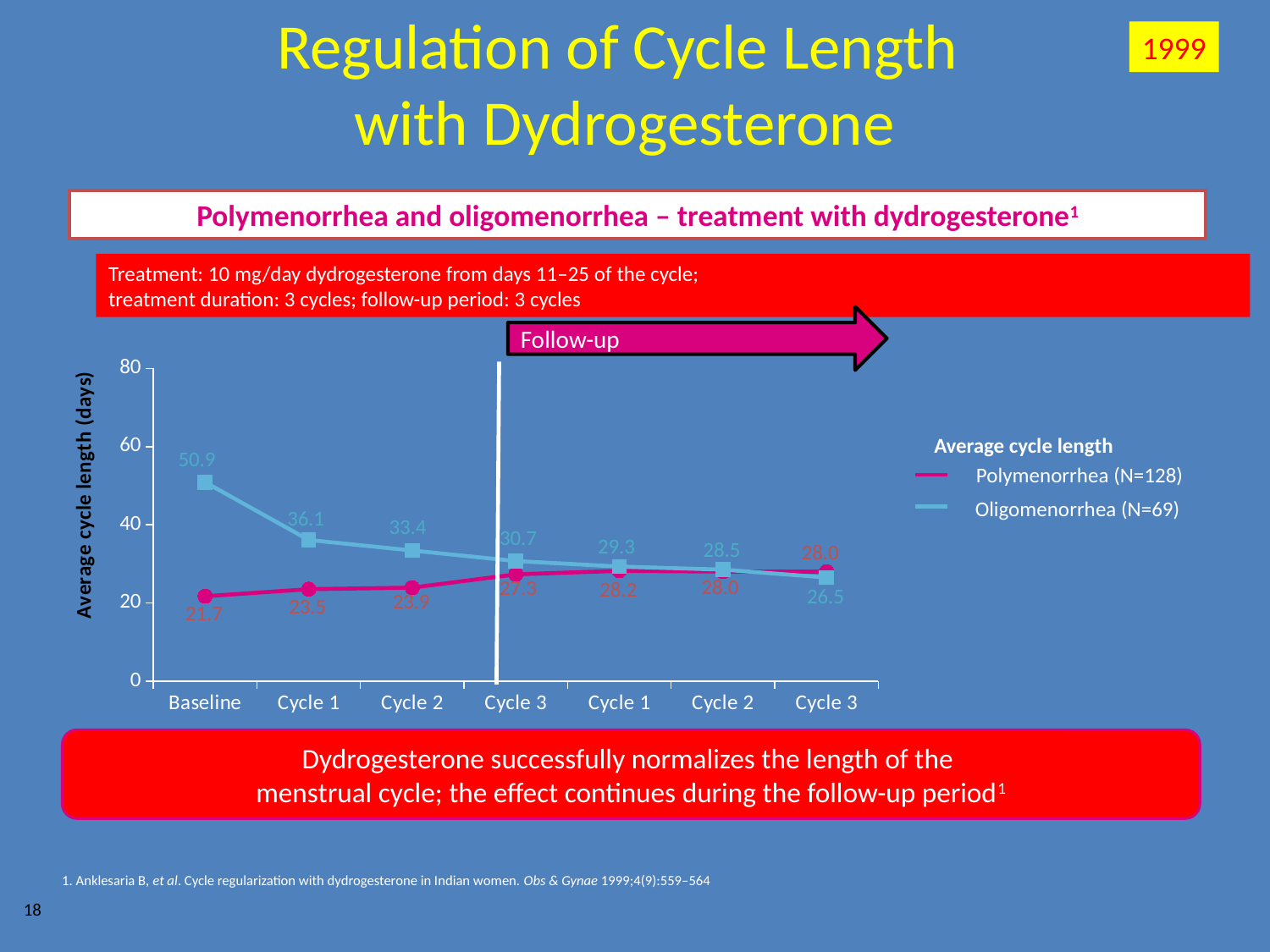

# Regulation of Cycle Length with Dydrogesterone
1999
Polymenorrhea and oligomenorrhea – treatment with dydrogesterone1
Treatment: 10 mg/day dydrogesterone from days 11–25 of the cycle;
treatment duration: 3 cycles; follow-up period: 3 cycles
Follow-up

### Chart

| Category | Polymenorrhea (N=128) | Oligomenorrhea (N=69) |
|---|---|---|
| Baseline | 21.7 | 50.9 |
| Cycle 1 | 23.5 | 36.1 |
| Cycle 2 | 23.9 | 33.4 |
| Cycle 3 | 27.3 | 30.7 |
| Cycle 1 | 28.2 | 29.3 |
| Cycle 2 | 28.0 | 28.5 |
| Cycle 3 | 28.0 | 26.5 |
Average cycle length
Polymenorrhea (N=128)
Oligomenorrhea (N=69)
Dydrogesterone successfully normalizes the length of the
menstrual cycle; the effect continues during the follow-up period1
1. Anklesaria B, et al. Cycle regularization with dydrogesterone in Indian women. Obs & Gynae 1999;4(9):559–564
18